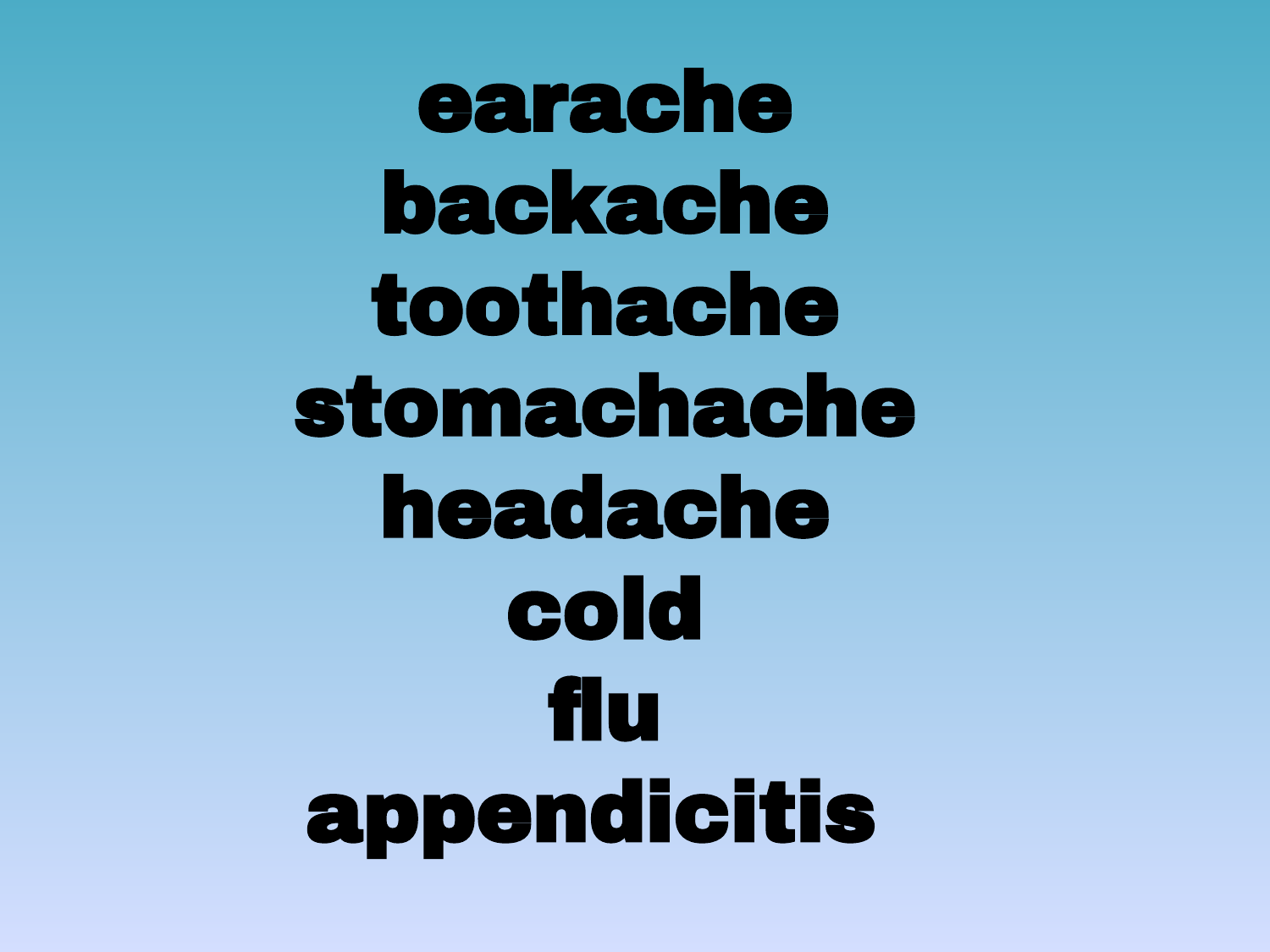

earache
backache
toothache
stomachache
headache
cold
flu
appendicitis